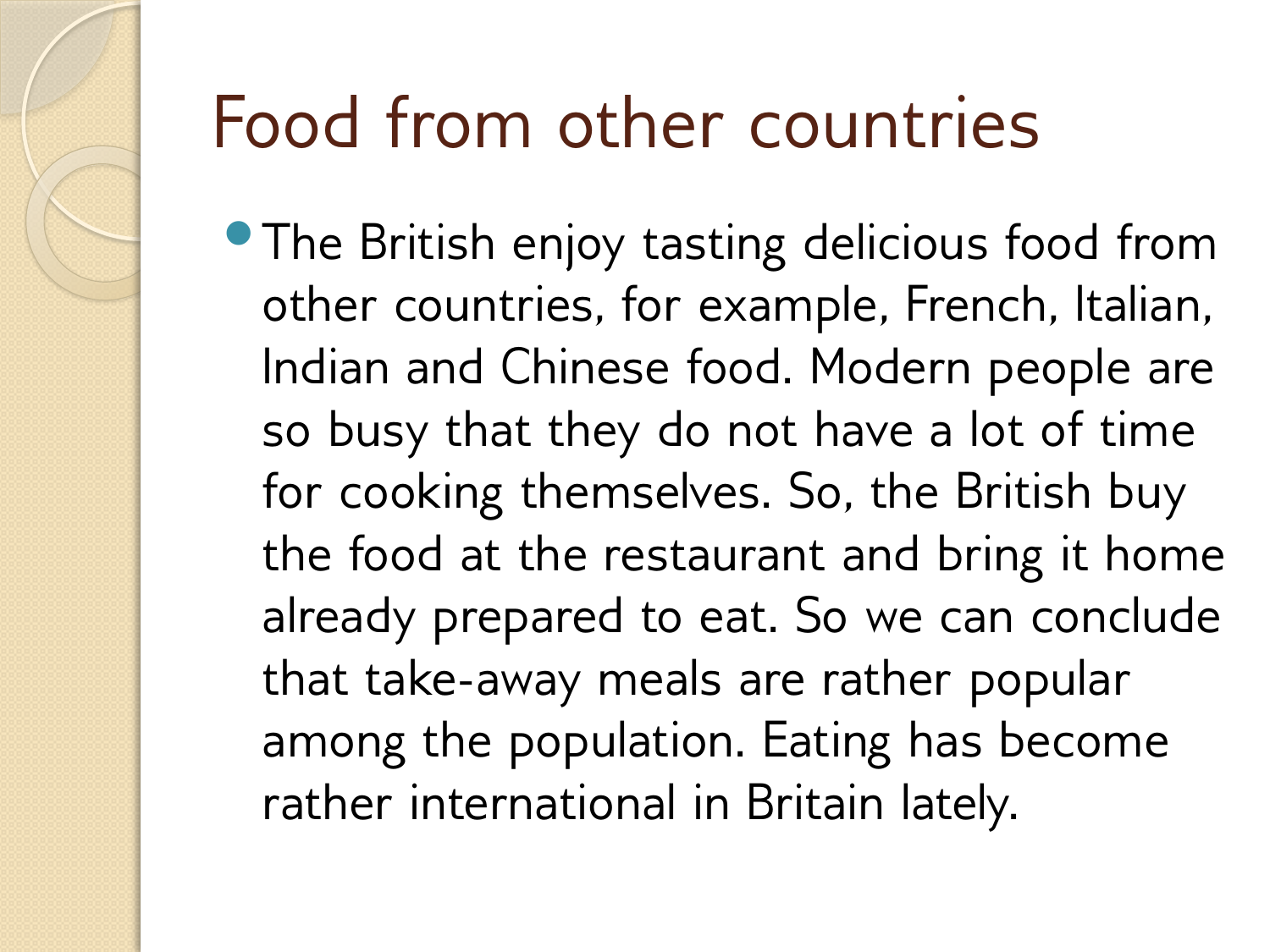

# Food from other countries
The British enjoy tasting delicious food from other countries, for example, French, Italian, Indian and Chinese food. Modern people are so busy that they do not have a lot of time for cooking themselves. So, the British buy the food at the restaurant and bring it home already prepared to eat. So we can conclude that take-away meals are rather popular among the population. Eating has become rather international in Britain lately.